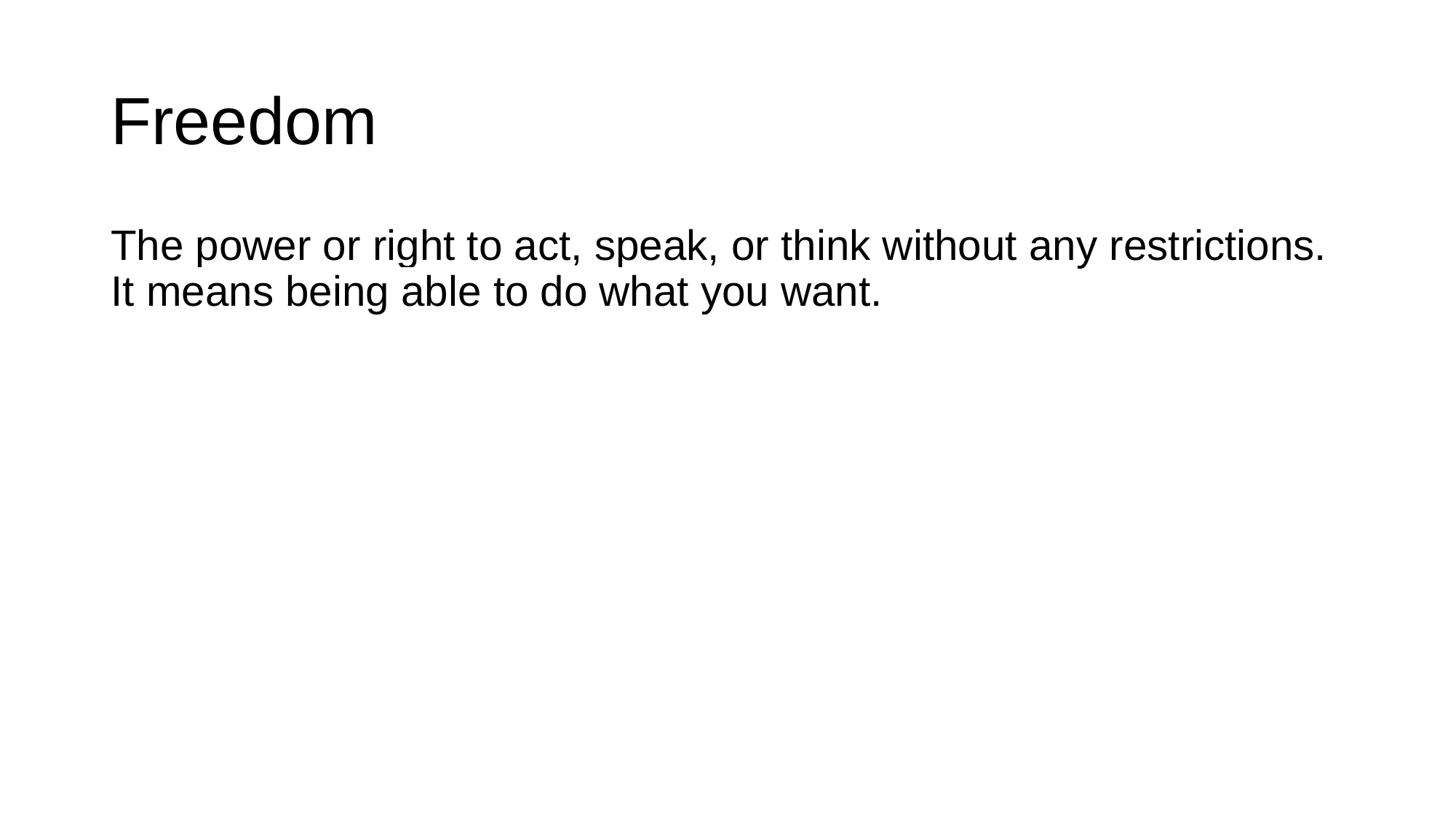

# Freedom
The power or right to act, speak, or think without any restrictions. It means being able to do what you want.